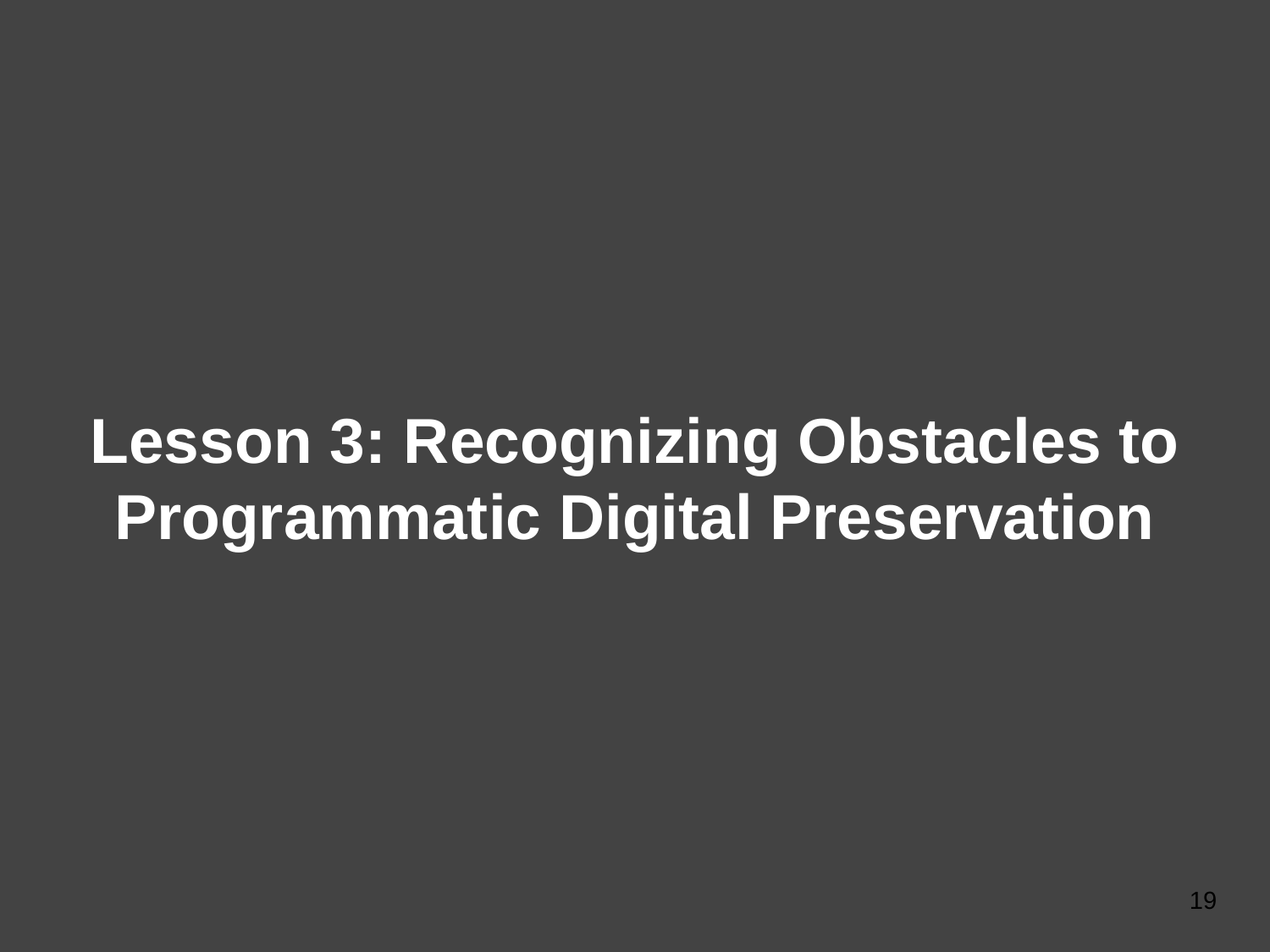

# Lesson 3: Recognizing Obstacles to Programmatic Digital Preservation
19